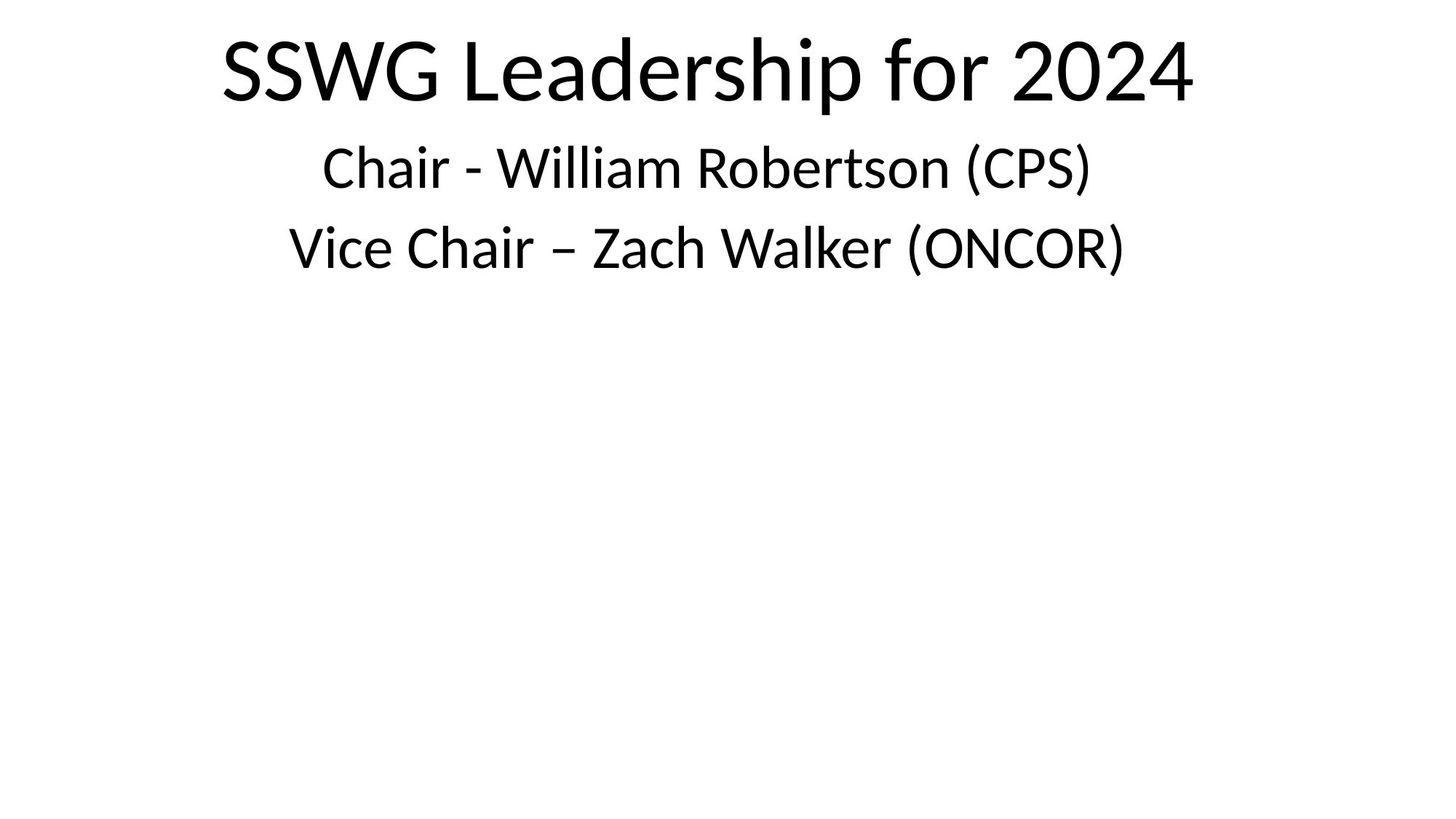

SSWG Leadership for 2024
Chair - William Robertson (CPS)
Vice Chair – Zach Walker (ONCOR)